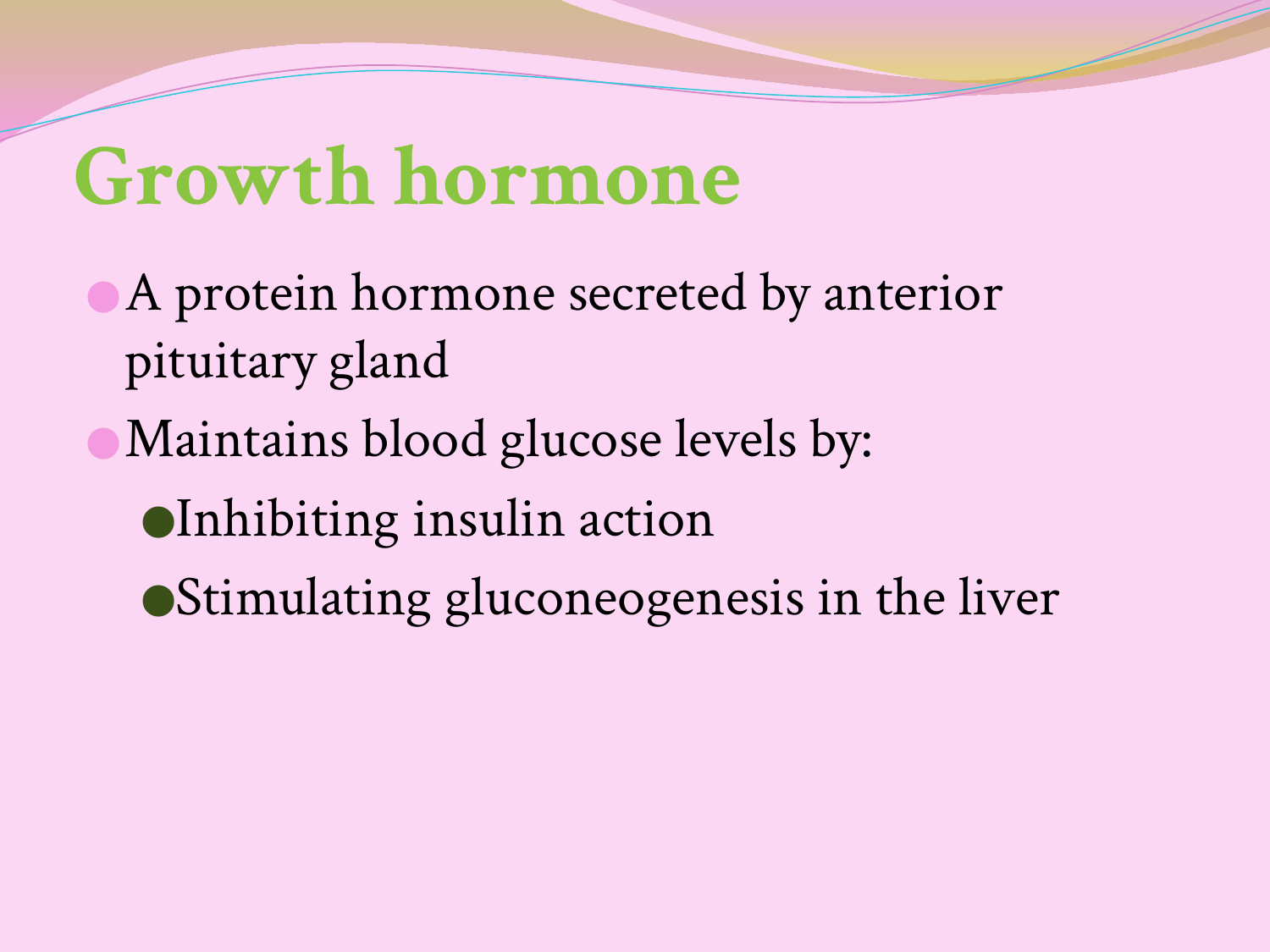

# Growth hormone
A protein hormone secreted by anterior pituitary gland
Maintains blood glucose levels by:
Inhibiting insulin action
Stimulating gluconeogenesis in the liver